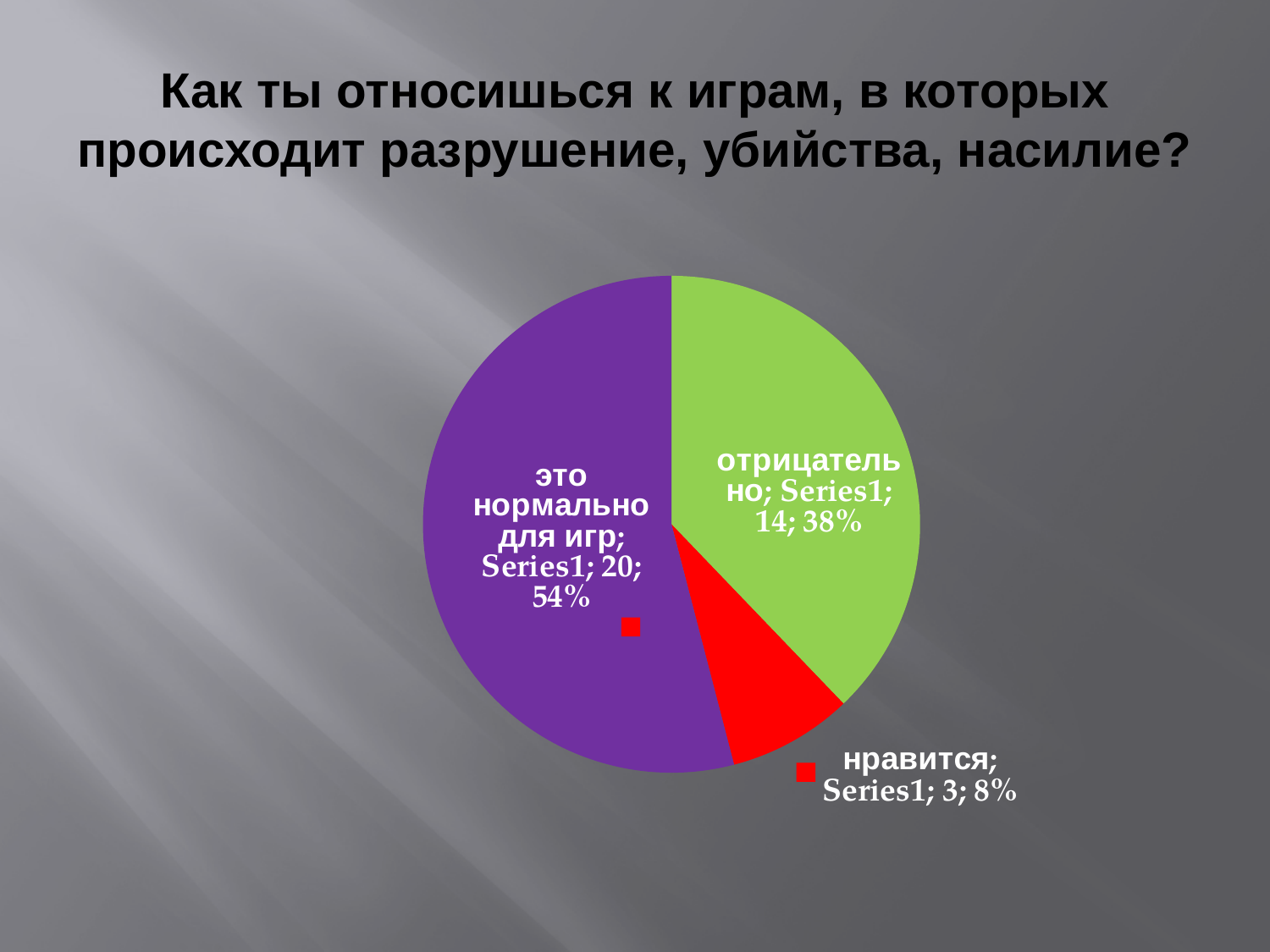

# Как ты относишься к играм, в которых происходит разрушение, убийства, насилие?

### Chart

| Category |  |  |
|---|---|---|
| отрицательно | 14.0 | 14.0 |
| нравится | 3.0 | 3.0 |
| это нормально для игр | 20.0 | 20.0 |